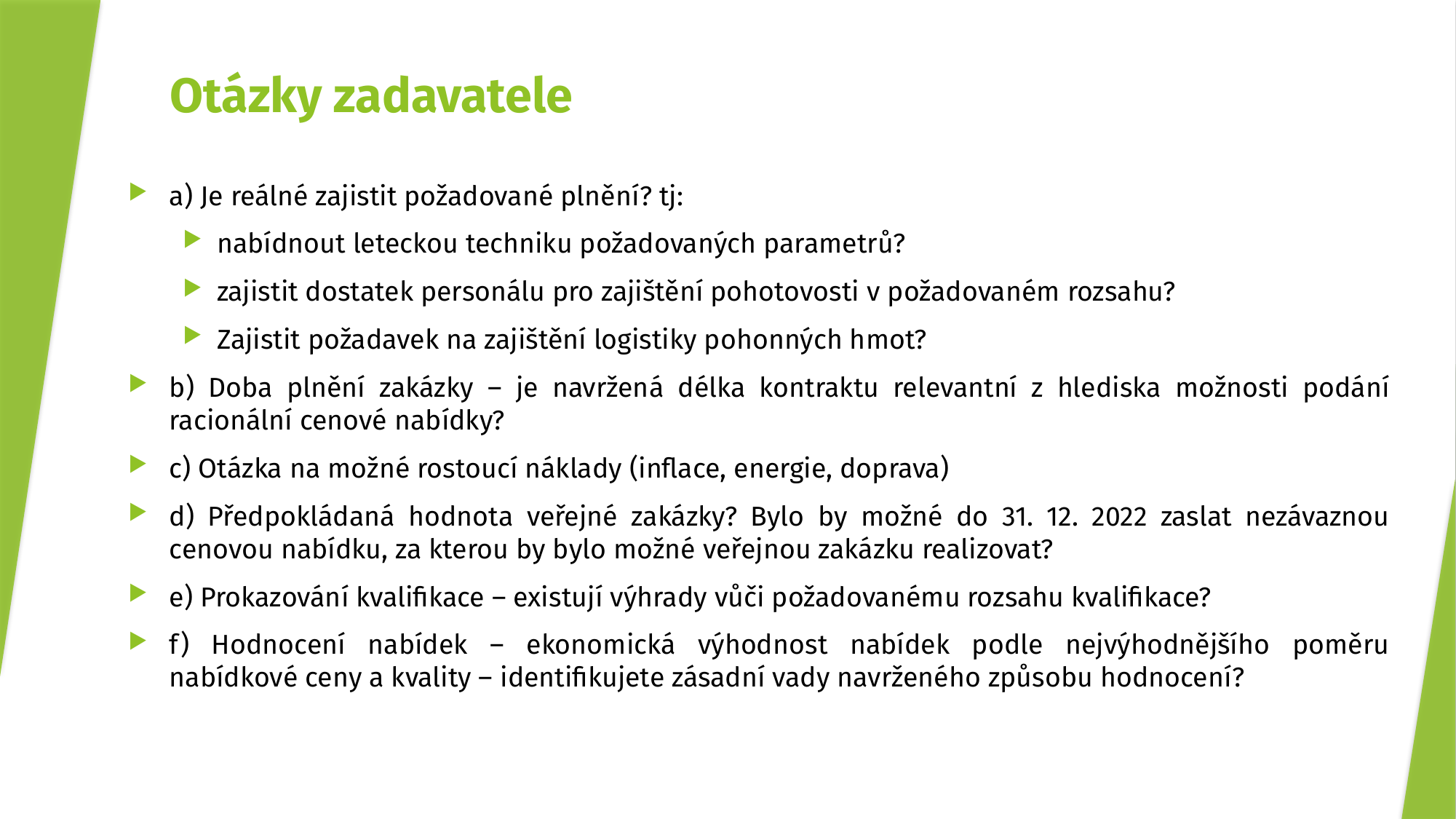

# Otázky zadavatele
a) Je reálné zajistit požadované plnění? tj:
nabídnout leteckou techniku požadovaných parametrů?
zajistit dostatek personálu pro zajištění pohotovosti v požadovaném rozsahu?
Zajistit požadavek na zajištění logistiky pohonných hmot?
b) Doba plnění zakázky – je navržená délka kontraktu relevantní z hlediska možnosti podání racionální cenové nabídky?
c) Otázka na možné rostoucí náklady (inflace, energie, doprava)
d) Předpokládaná hodnota veřejné zakázky? Bylo by možné do 31. 12. 2022 zaslat nezávaznou cenovou nabídku, za kterou by bylo možné veřejnou zakázku realizovat?
e) Prokazování kvalifikace – existují výhrady vůči požadovanému rozsahu kvalifikace?
f) Hodnocení nabídek – ekonomická výhodnost nabídek podle nejvýhodnějšího poměru nabídkové ceny a kvality – identifikujete zásadní vady navrženého způsobu hodnocení?